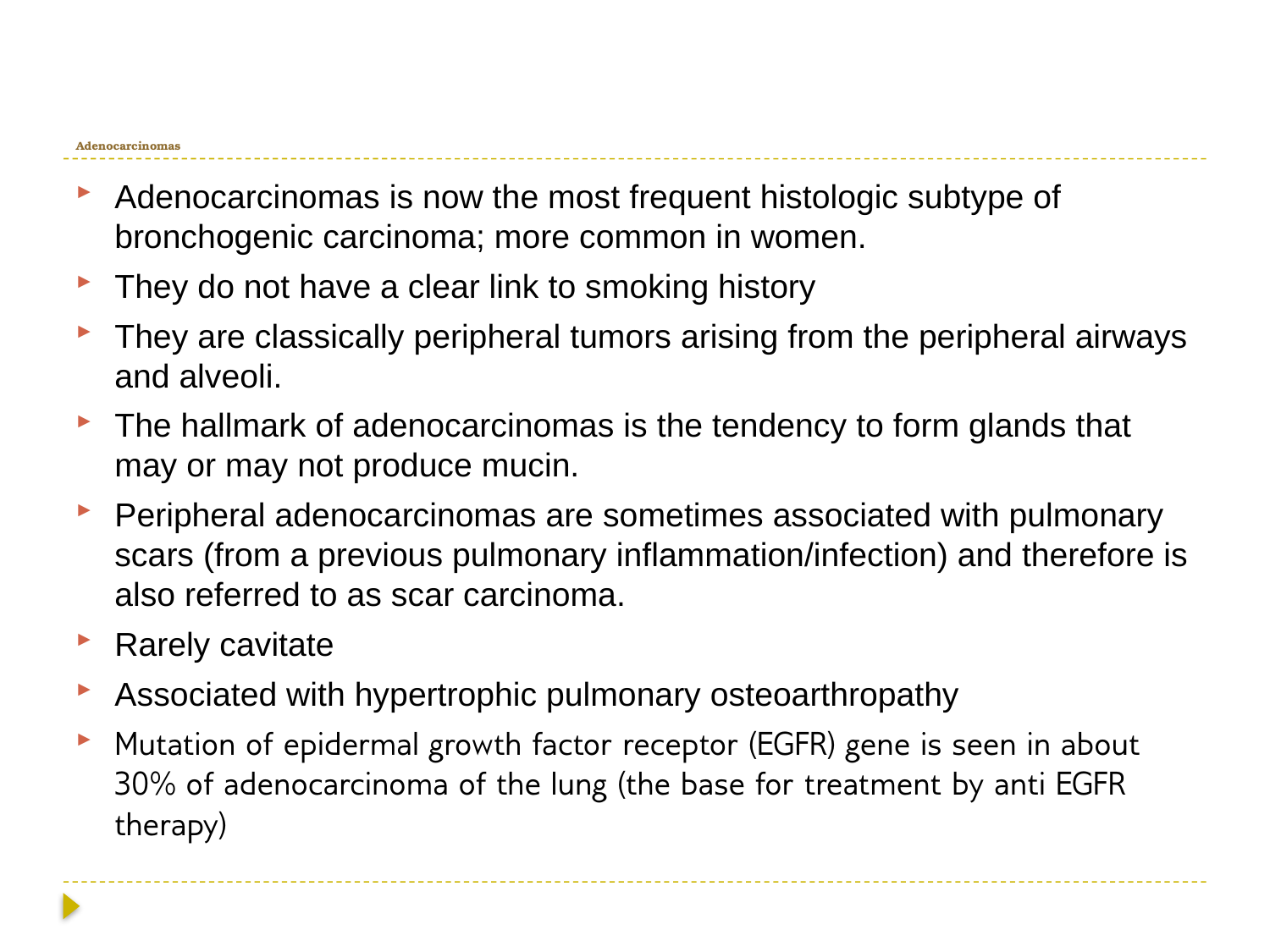

# Adenocarcinomas
Adenocarcinomas is now the most frequent histologic subtype of bronchogenic carcinoma; more common in women.
They do not have a clear link to smoking history
They are classically peripheral tumors arising from the peripheral airways and alveoli.
The hallmark of adenocarcinomas is the tendency to form glands that may or may not produce mucin.
Peripheral adenocarcinomas are sometimes associated with pulmonary scars (from a previous pulmonary inflammation/infection) and therefore is also referred to as scar carcinoma.
Rarely cavitate
Associated with hypertrophic pulmonary osteoarthropathy
Mutation of epidermal growth factor receptor (EGFR) gene is seen in about 30% of adenocarcinoma of the lung (the base for treatment by anti EGFR therapy)